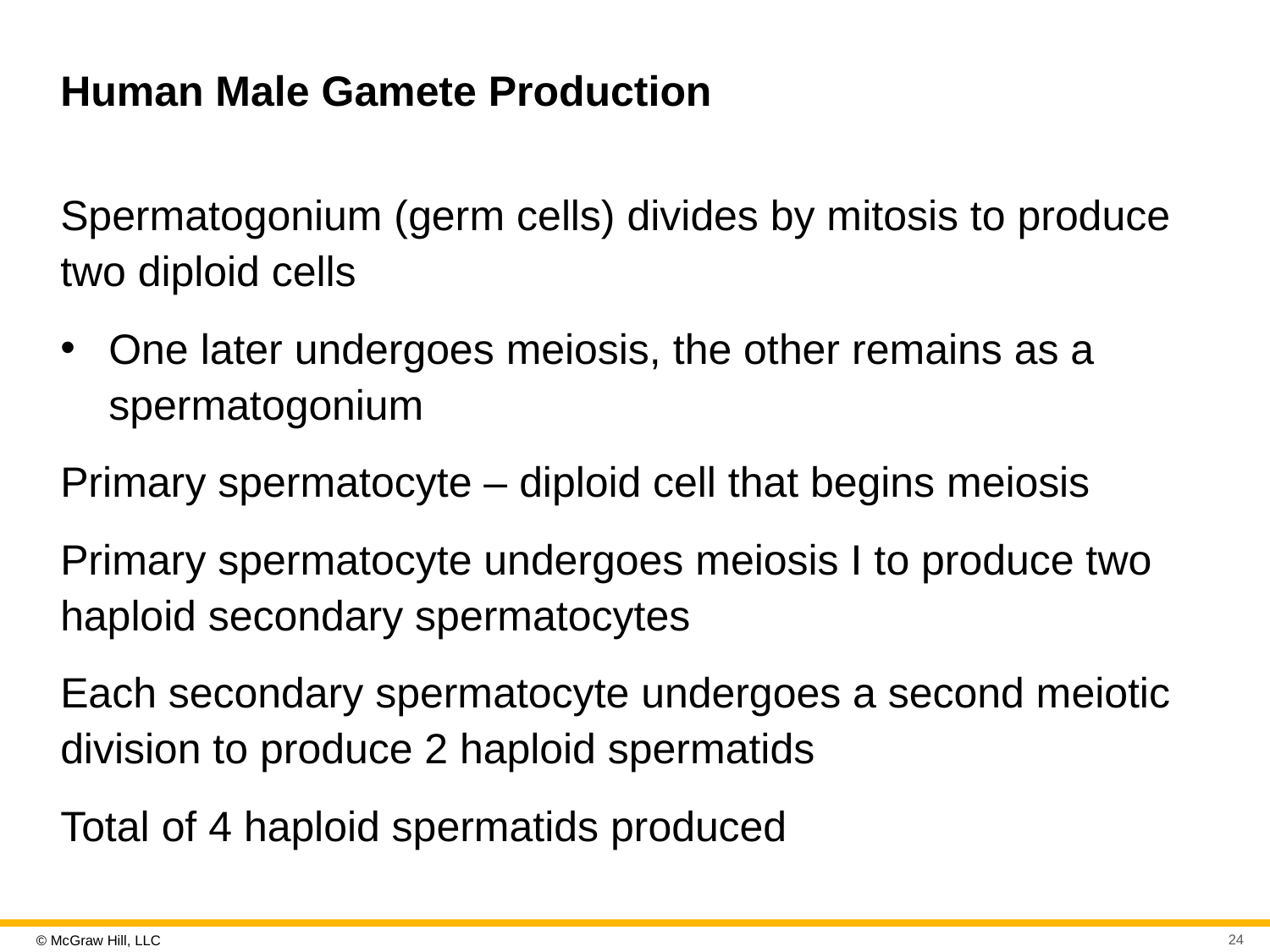

# Human Male Gamete Production
Spermatogonium (germ cells) divides by mitosis to produce two diploid cells
One later undergoes meiosis, the other remains as a spermatogonium
Primary spermatocyte – diploid cell that begins meiosis
Primary spermatocyte undergoes meiosis I to produce two haploid secondary spermatocytes
Each secondary spermatocyte undergoes a second meiotic division to produce 2 haploid spermatids
Total of 4 haploid spermatids produced
24